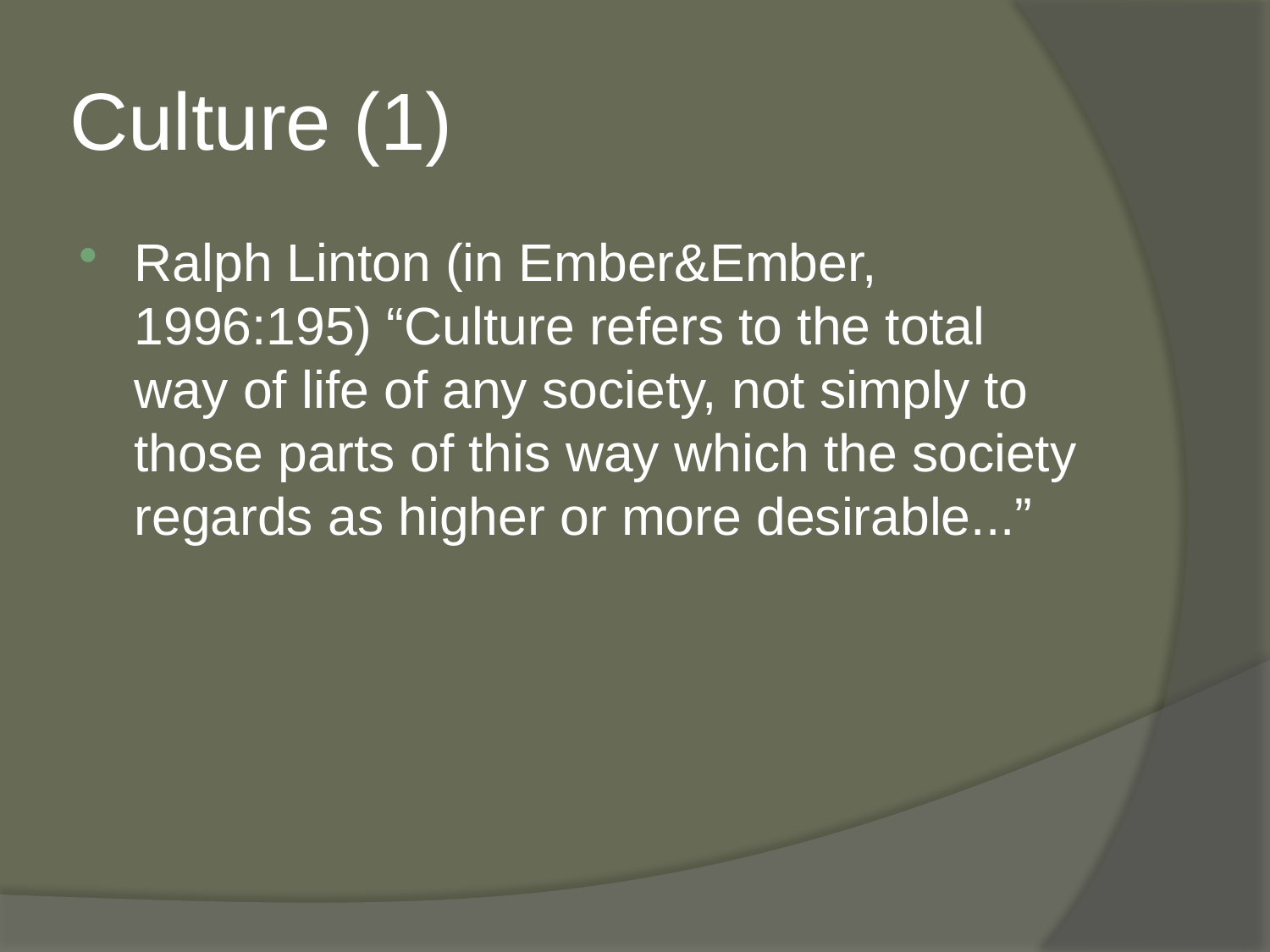

# Culture (1)
Ralph Linton (in Ember&Ember, 1996:195) “Culture refers to the total way of life of any society, not simply to those parts of this way which the society regards as higher or more desirable...”